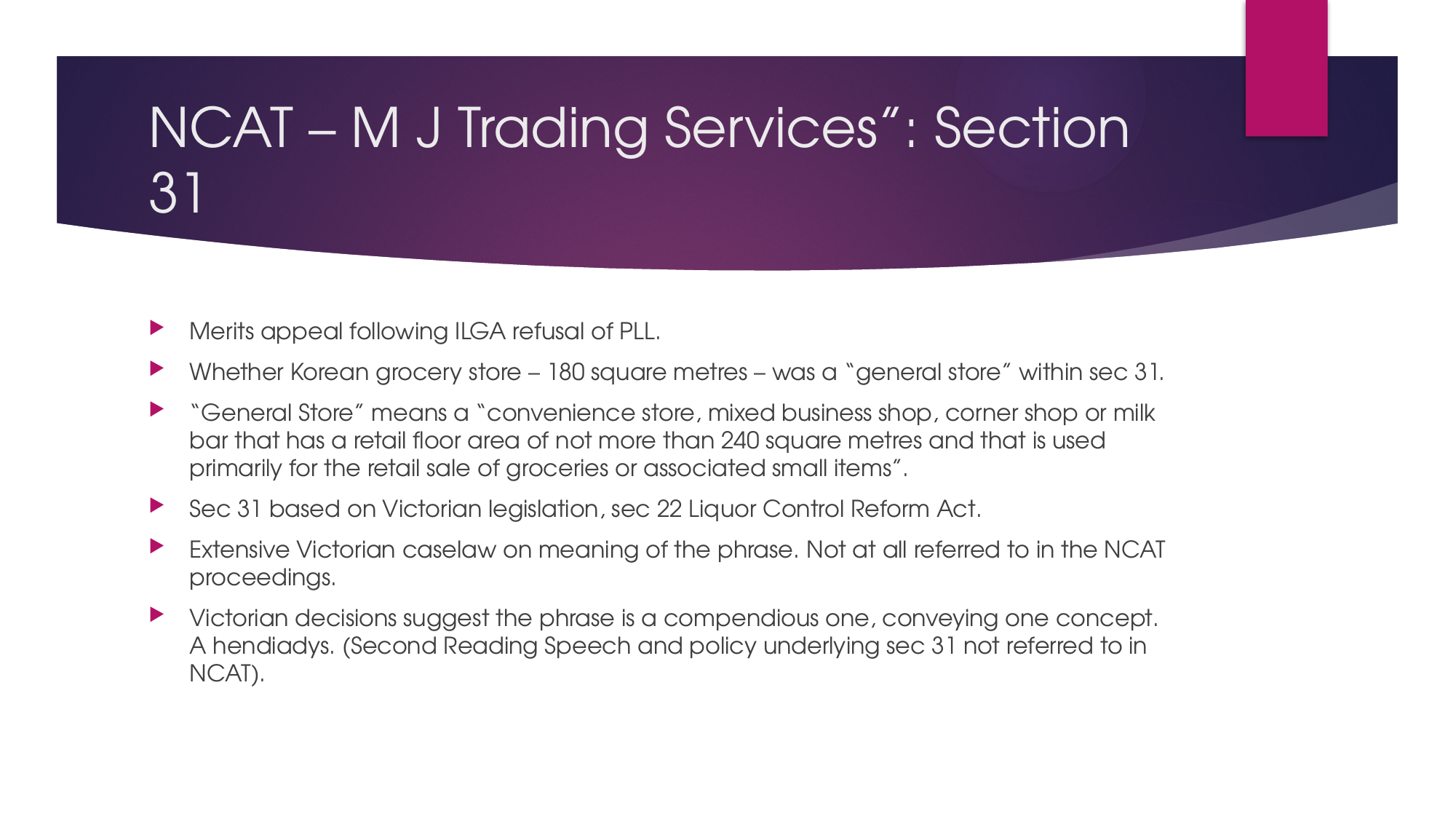

# NCAT – M J Trading Services”: Section 31
Merits appeal following ILGA refusal of PLL.
Whether Korean grocery store – 180 square metres – was a “general store” within sec 31.
“General Store” means a “convenience store, mixed business shop, corner shop or milk bar that has a retail floor area of not more than 240 square metres and that is used primarily for the retail sale of groceries or associated small items”.
Sec 31 based on Victorian legislation, sec 22 Liquor Control Reform Act.
Extensive Victorian caselaw on meaning of the phrase. Not at all referred to in the NCAT proceedings.
Victorian decisions suggest the phrase is a compendious one, conveying one concept. A hendiadys. (Second Reading Speech and policy underlying sec 31 not referred to in NCAT).